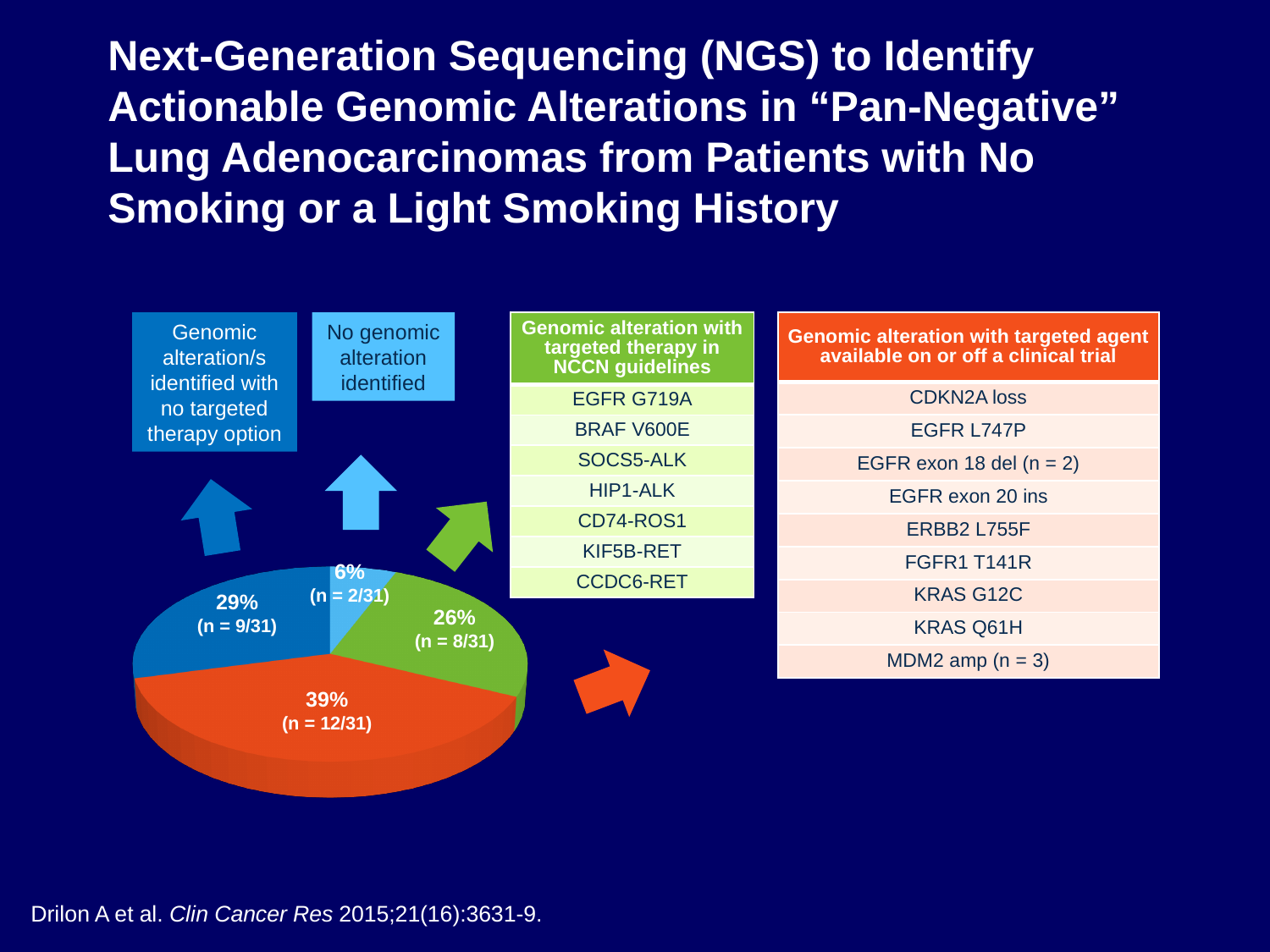

# Next-Generation Sequencing (NGS) to Identify Actionable Genomic Alterations in “Pan-Negative” Lung Adenocarcinomas from Patients with No Smoking or a Light Smoking History
Genomic alteration/s identified with no targeted therapy option
No genomic alteration identified
| Genomic alteration with targeted therapy in NCCN guidelines |
| --- |
| EGFR G719A |
| BRAF V600E |
| SOCS5-ALK |
| HIP1-ALK |
| CD74-ROS1 |
| KIF5B-RET |
| CCDC6-RET |
| Genomic alteration with targeted agent available on or off a clinical trial |
| --- |
| CDKN2A loss |
| EGFR L747P |
| EGFR exon 18 del (n = 2) |
| EGFR exon 20 ins |
| ERBB2 L755F |
| FGFR1 T141R |
| KRAS G12C |
| KRAS Q61H |
| MDM2 amp (n = 3) |

[unsupported chart]

6%
(n = 2/31)
29%
(n = 9/31)
26%
(n = 8/31)

39%
(n = 12/31)
Drilon A et al. Clin Cancer Res 2015;21(16):3631-9.